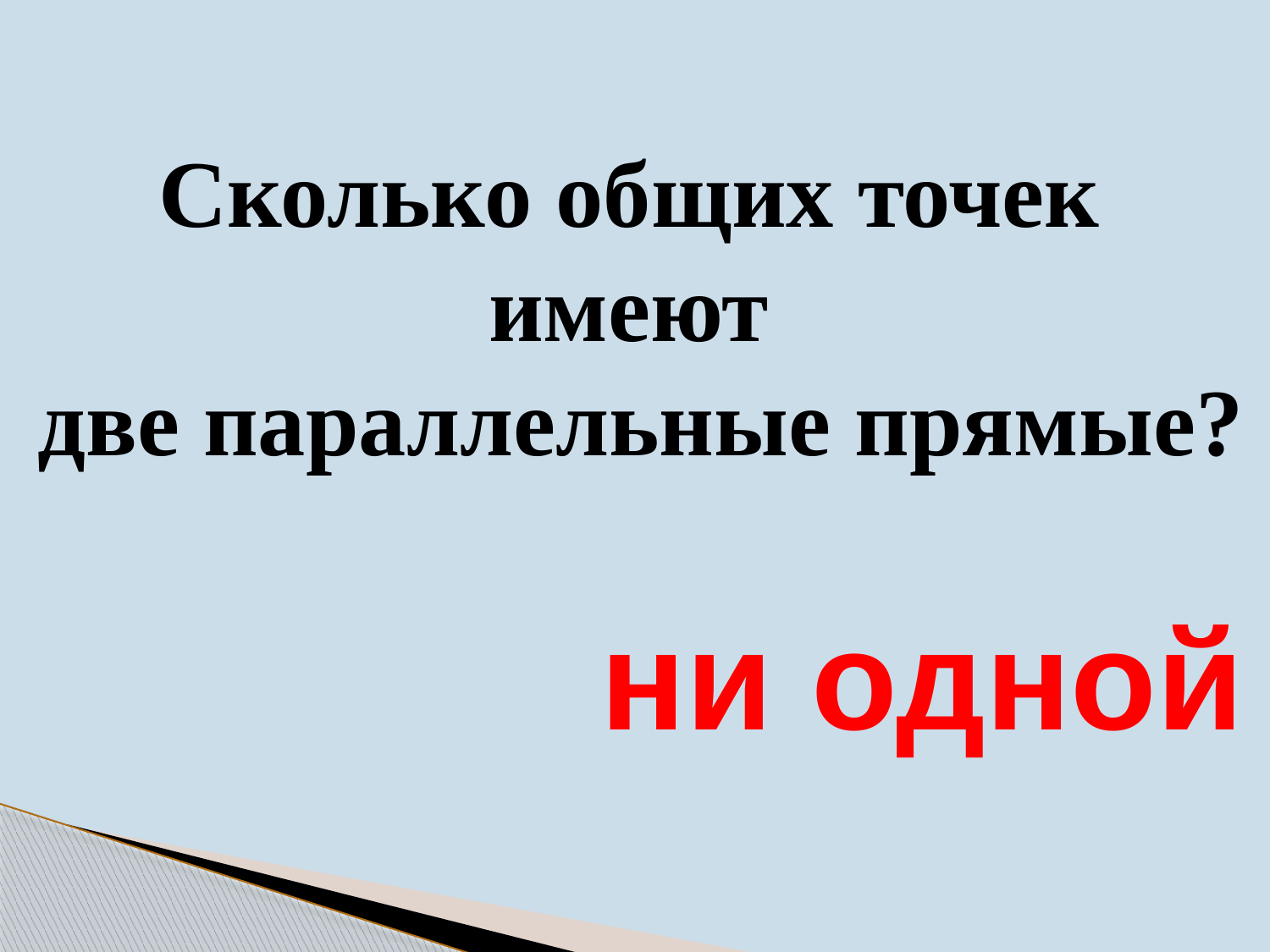

Сколько общих точек
имеют
две параллельные прямые?

ни одной